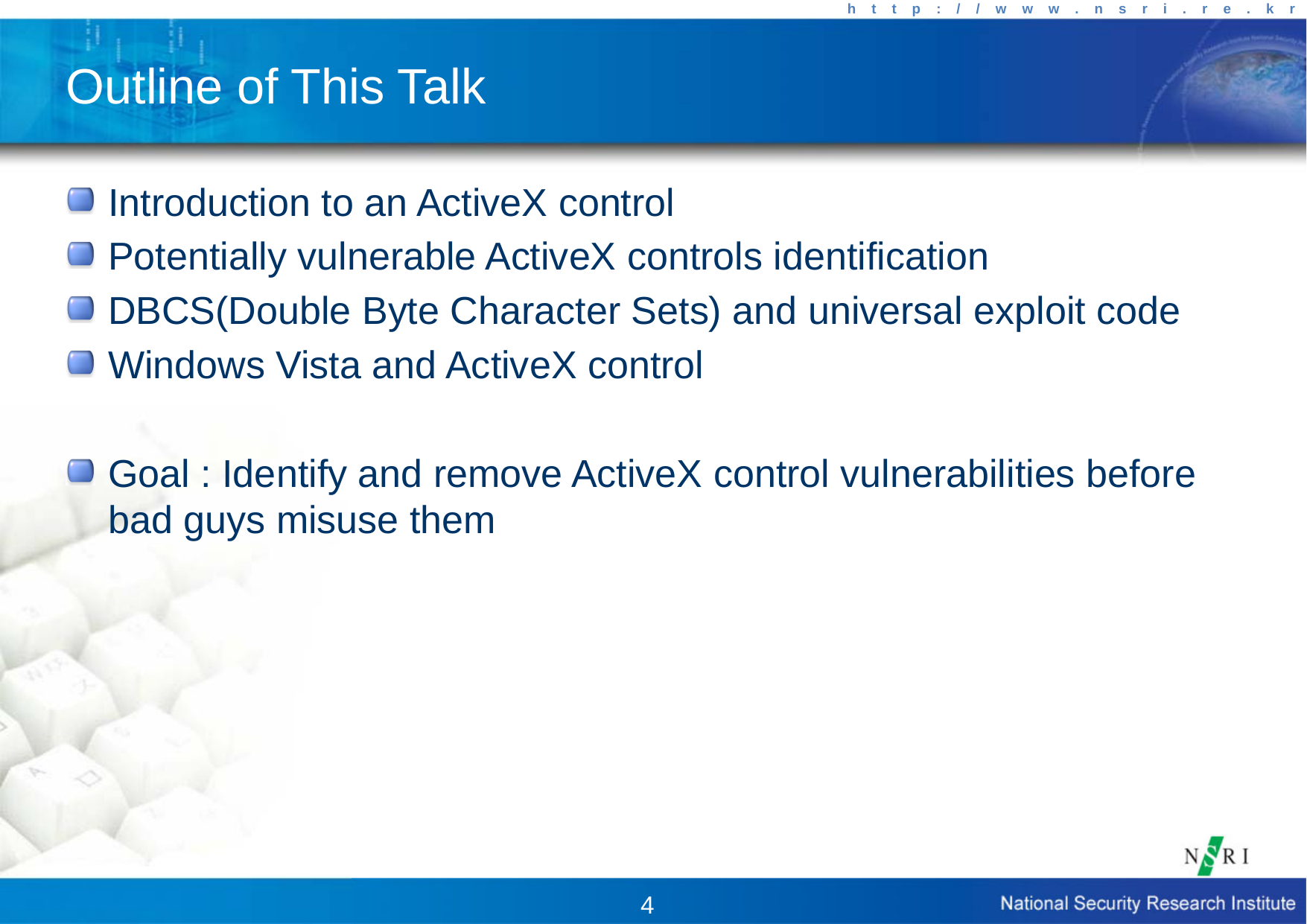

Outline of This Talk
Introduction to an ActiveX control
Potentially vulnerable ActiveX controls identification
DBCS(Double Byte Character Sets) and universal exploit code
Windows Vista and ActiveX control

Goal : Identify and remove ActiveX control vulnerabilities before bad guys misuse them
4